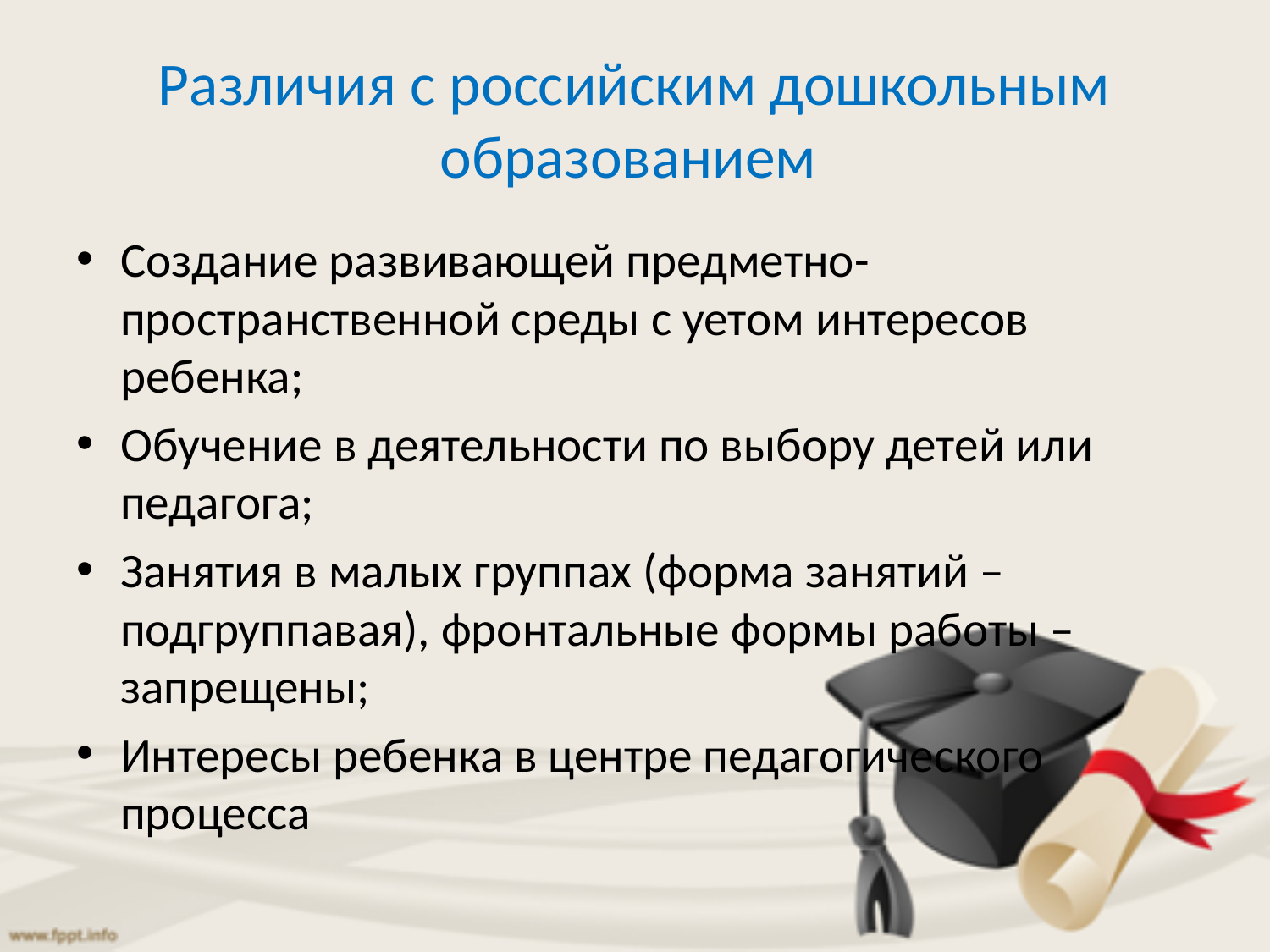

# Различия с российским дошкольным образованием
Создание развивающей предметно-пространственной среды с уетом интересов ребенка;
Обучение в деятельности по выбору детей или педагога;
Занятия в малых группах (форма занятий – подгруппавая), фронтальные формы работы – запрещены;
Интересы ребенка в центре педагогического процесса